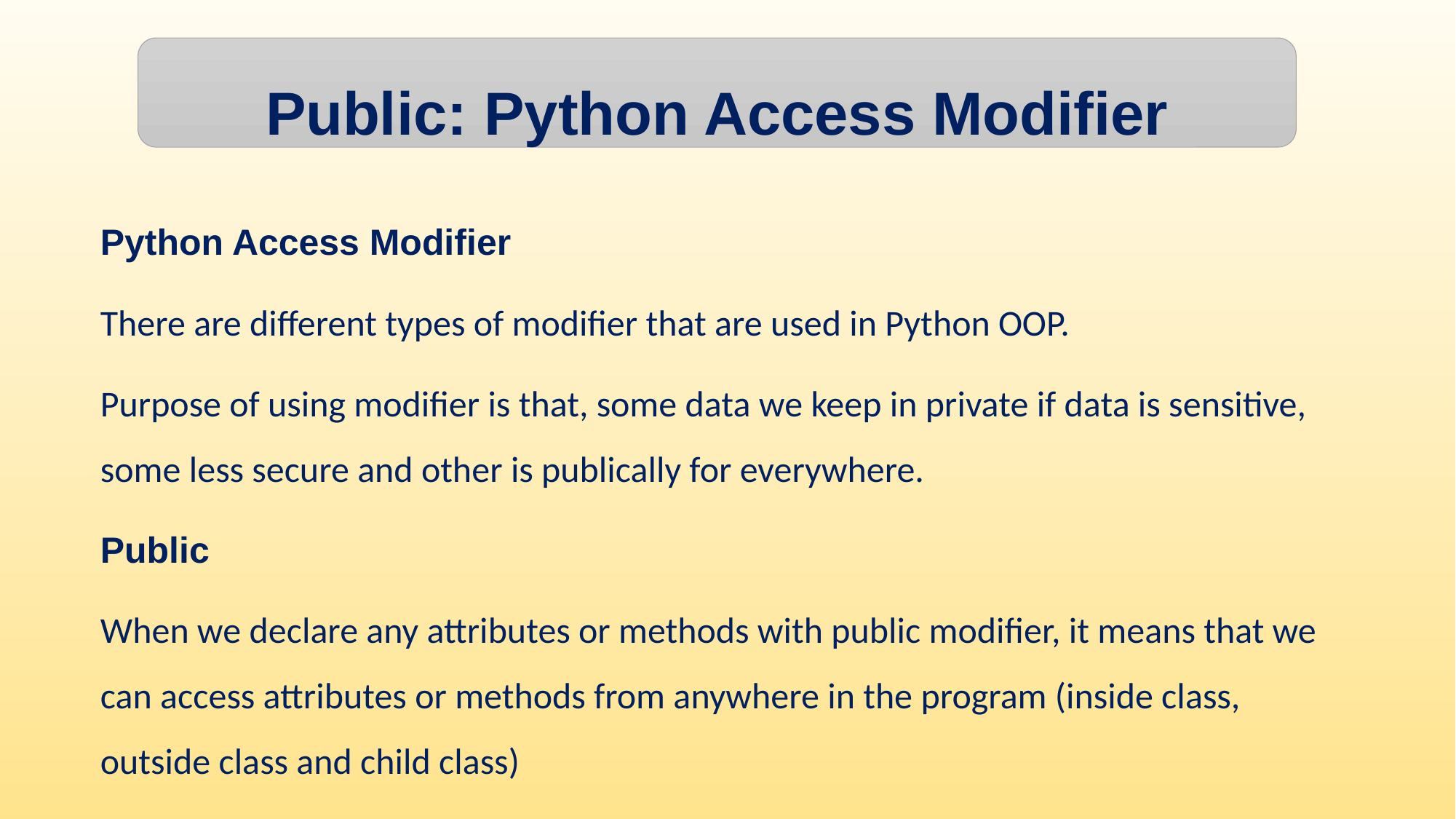

Public: Python Access Modifier
Python Access Modifier
There are different types of modifier that are used in Python OOP.
Purpose of using modifier is that, some data we keep in private if data is sensitive, some less secure and other is publically for everywhere.
Public
When we declare any attributes or methods with public modifier, it means that we can access attributes or methods from anywhere in the program (inside class, outside class and child class)